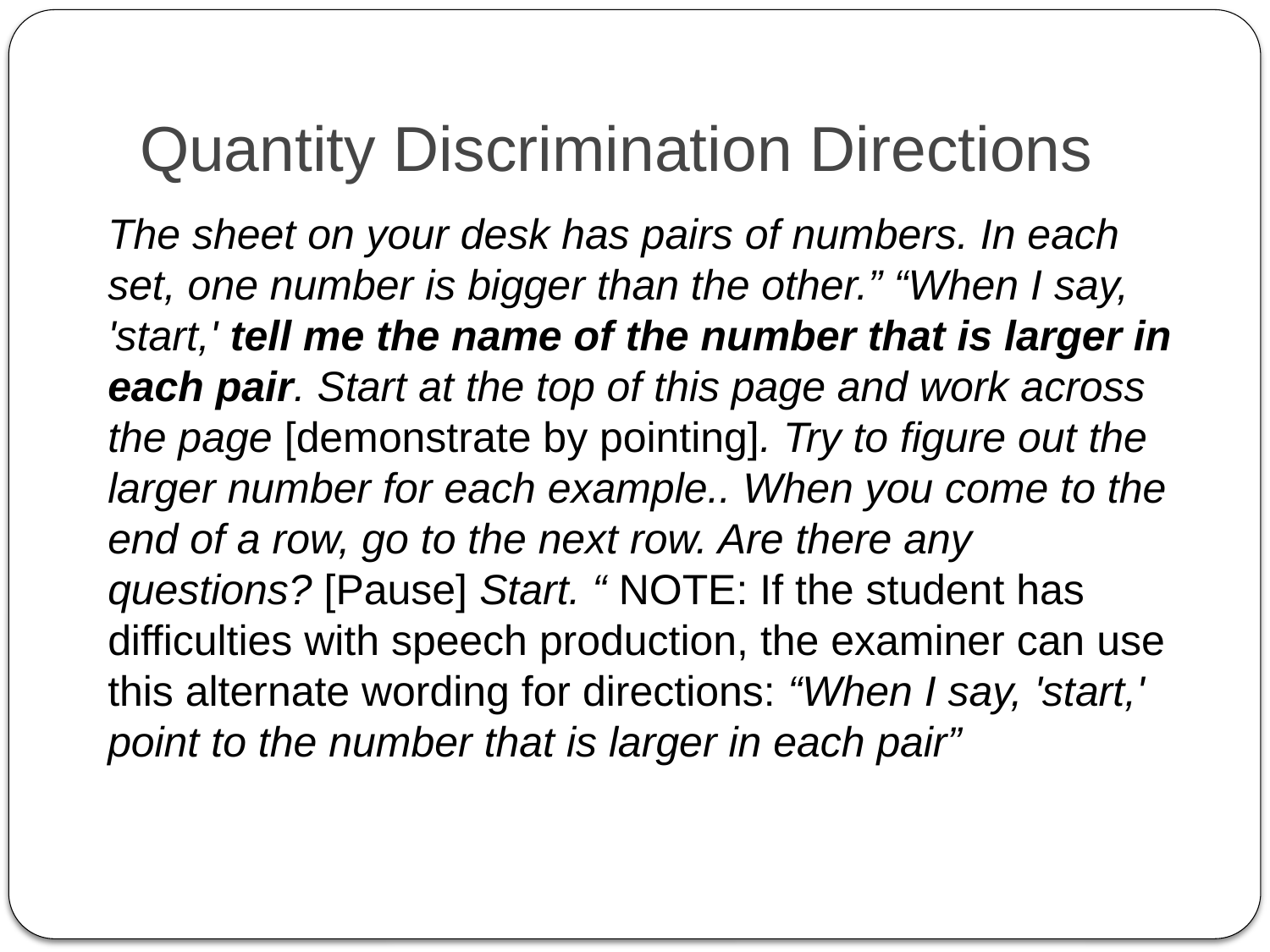

# Quantity Discrimination Directions
The sheet on your desk has pairs of numbers. In each set, one number is bigger than the other.” “When I say, 'start,' tell me the name of the number that is larger in each pair. Start at the top of this page and work across the page [demonstrate by pointing]. Try to figure out the larger number for each example.. When you come to the end of a row, go to the next row. Are there any questions? [Pause] Start. “ NOTE: If the student has difficulties with speech production, the examiner can use this alternate wording for directions: “When I say, 'start,' point to the number that is larger in each pair”